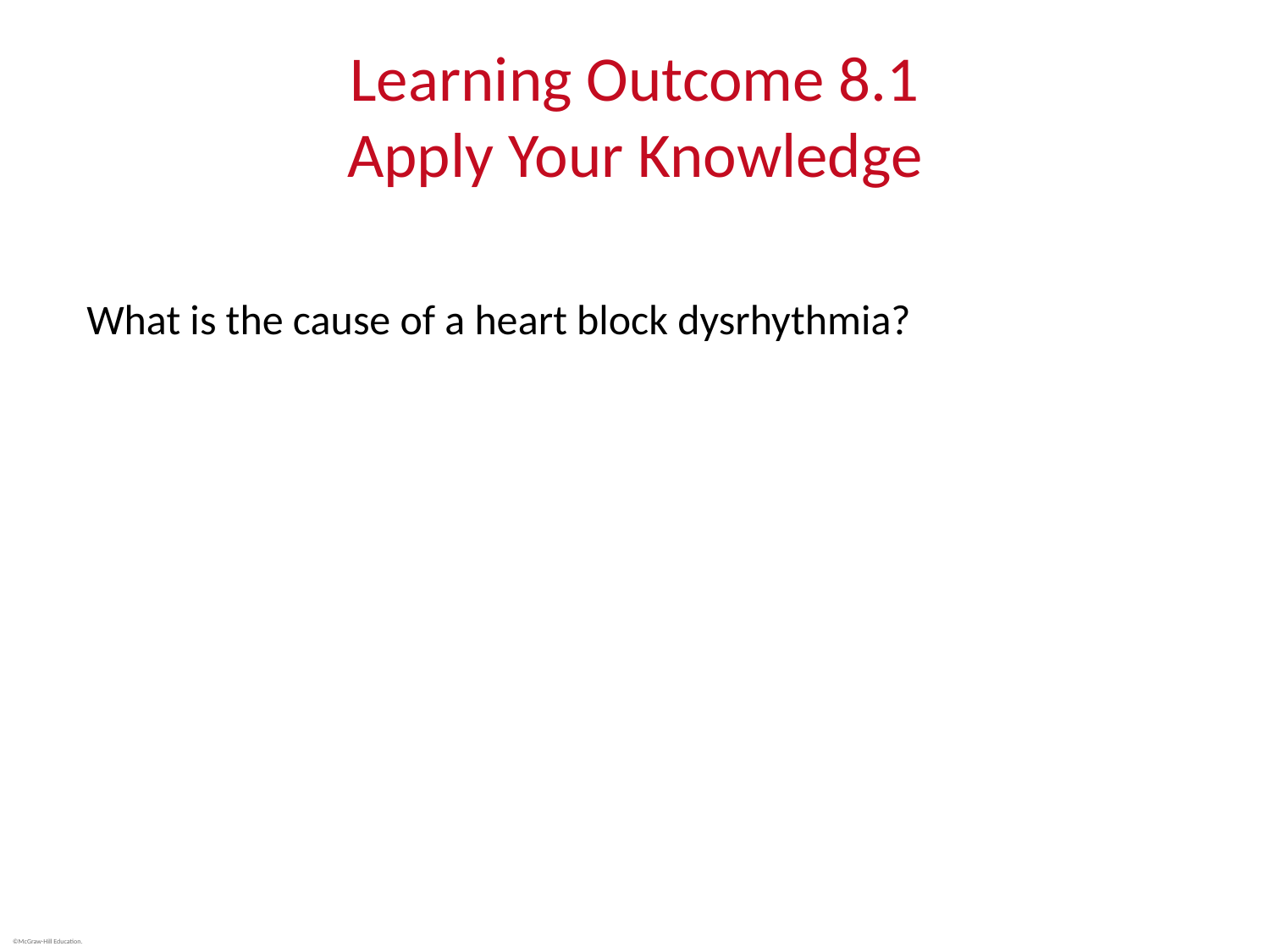

# Learning Outcome 8.1 Apply Your Knowledge
What is the cause of a heart block dysrhythmia?